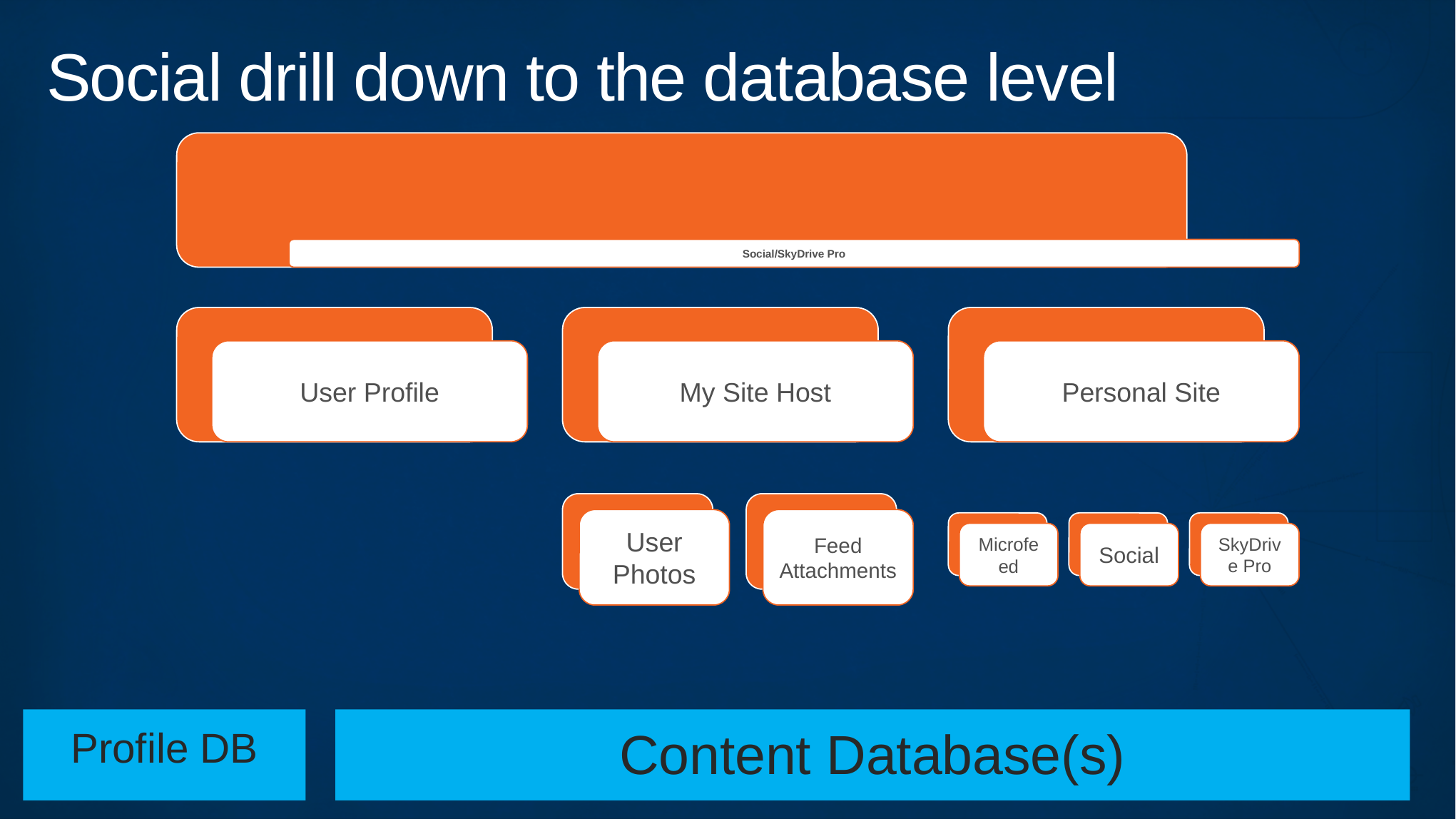

# Social drill down to the database level
Social/SkyDrive Pro
Personal Site
Social
User Profile
SkyDrive Pro
User Photos
Microfeed
Feed Attachments
My Site Host
Profile DB
Content Database(s)